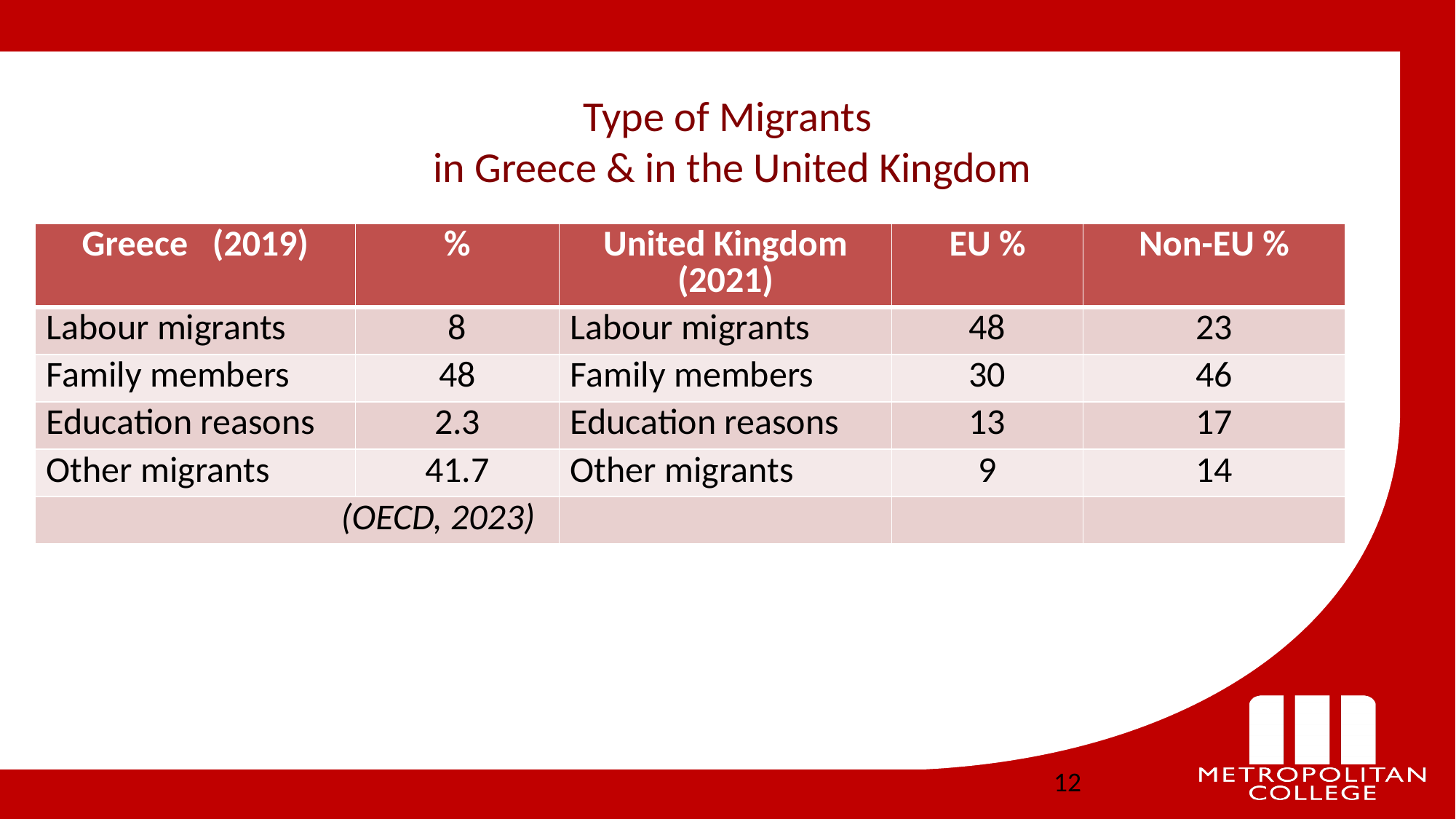

# Type of Migrants in Greece & in the United Kingdom
| Greece (2019) | % | United Kingdom (2021) | EU % | Non-EU % |
| --- | --- | --- | --- | --- |
| Labour migrants | 8 | Labour migrants | 48 | 23 |
| Family members | 48 | Family members | 30 | 46 |
| Education reasons | 2.3 | Education reasons | 13 | 17 |
| Other migrants | 41.7 | Other migrants | 9 | 14 |
| (OECD, 2023) |  |  |  |  |
12